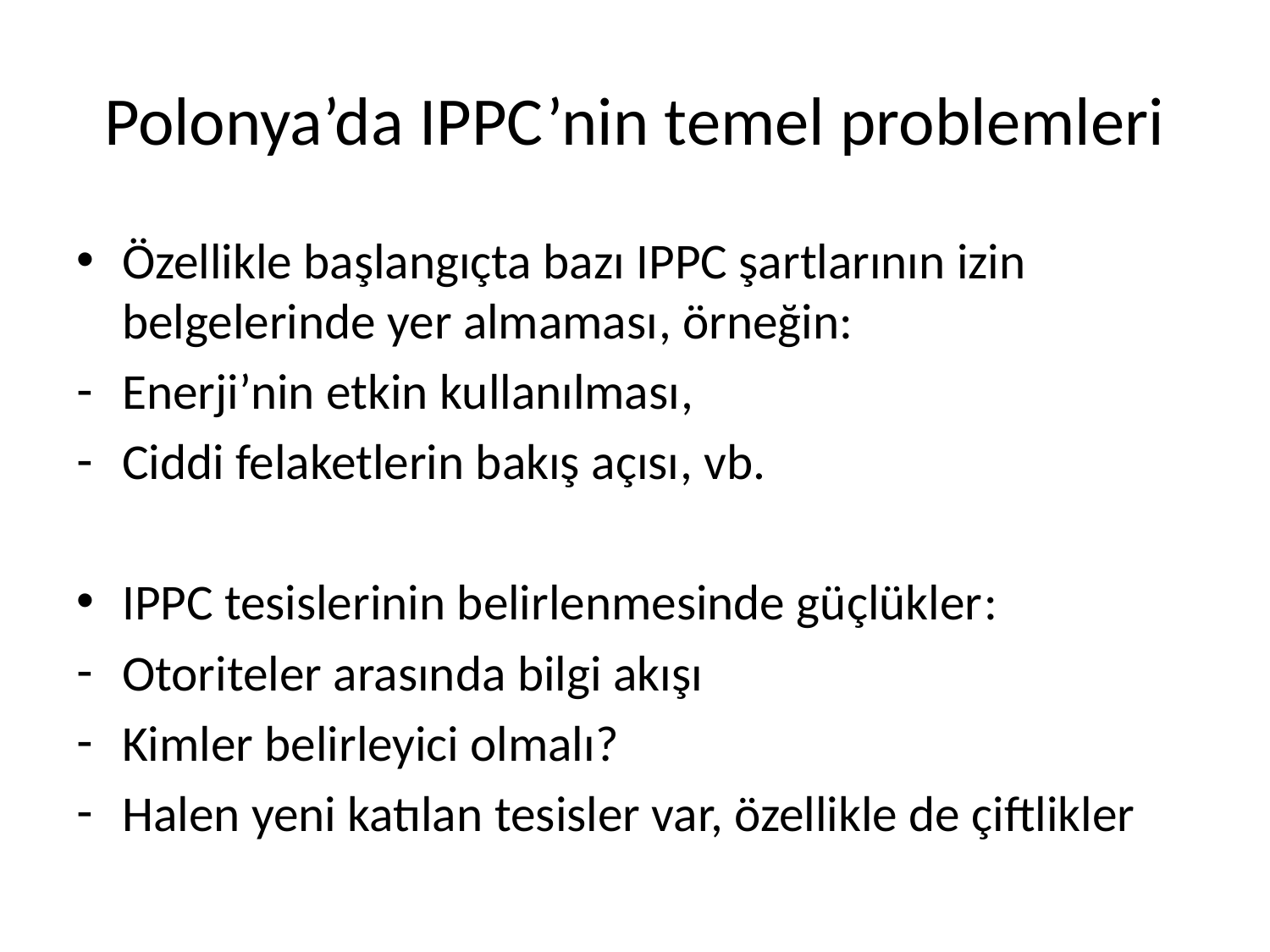

# Polonya’da IPPC’nin temel problemleri
Özellikle başlangıçta bazı IPPC şartlarının izin belgelerinde yer almaması, örneğin:
Enerji’nin etkin kullanılması,
Ciddi felaketlerin bakış açısı, vb.

IPPC tesislerinin belirlenmesinde güçlükler:
Otoriteler arasında bilgi akışı
Kimler belirleyici olmalı?
Halen yeni katılan tesisler var, özellikle de çiftlikler